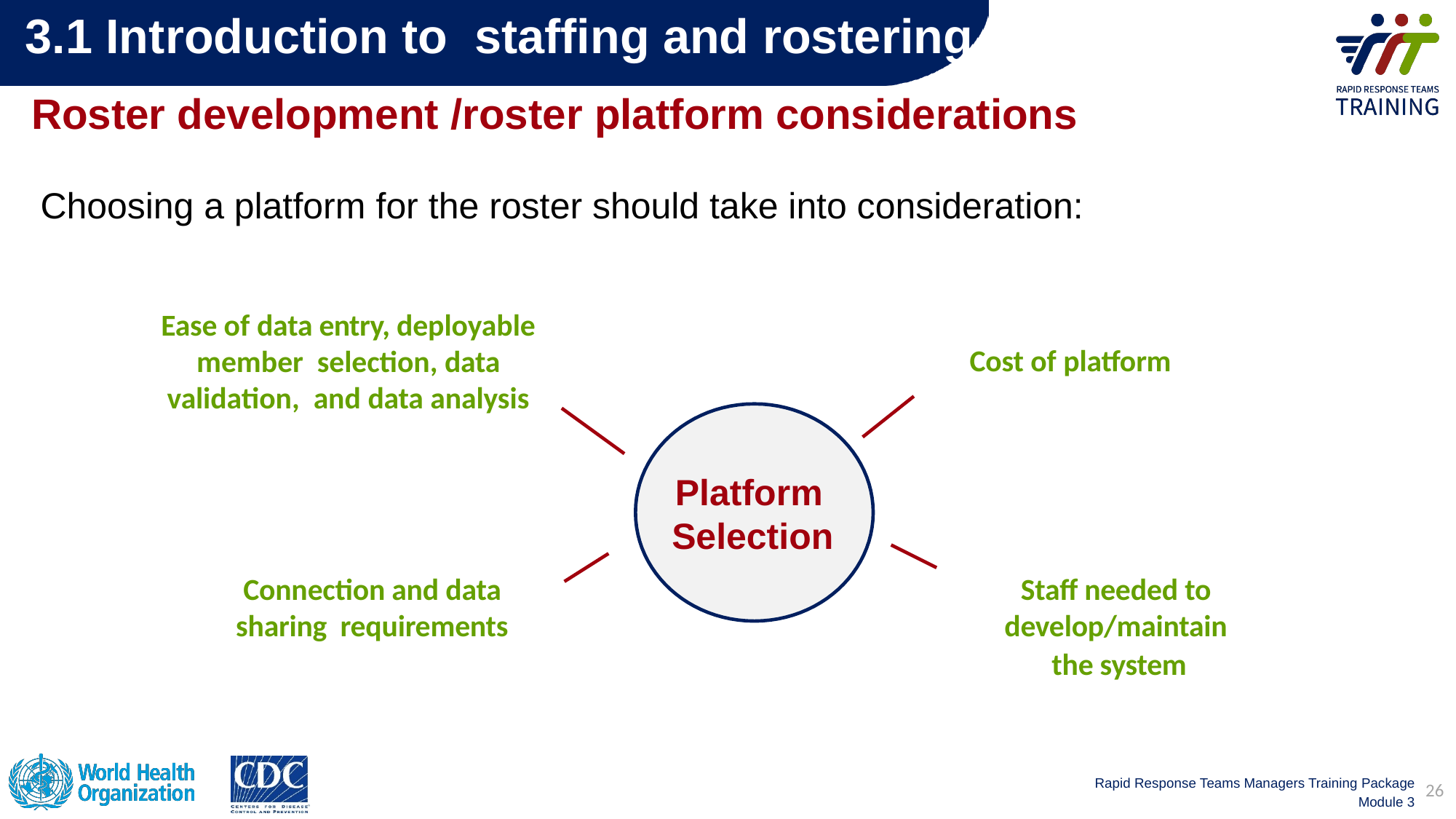

3.1 Introduction to  staffing and rostering
# Roster development /roster platform considerations
Choosing a platform for the roster should take into consideration:
Ease of data entry, deployable member  selection, data validation,  and data analysis
Cost of platform

Platform Selection

Connection and data sharing  requirements
Staff needed to  develop/maintain
the system
26